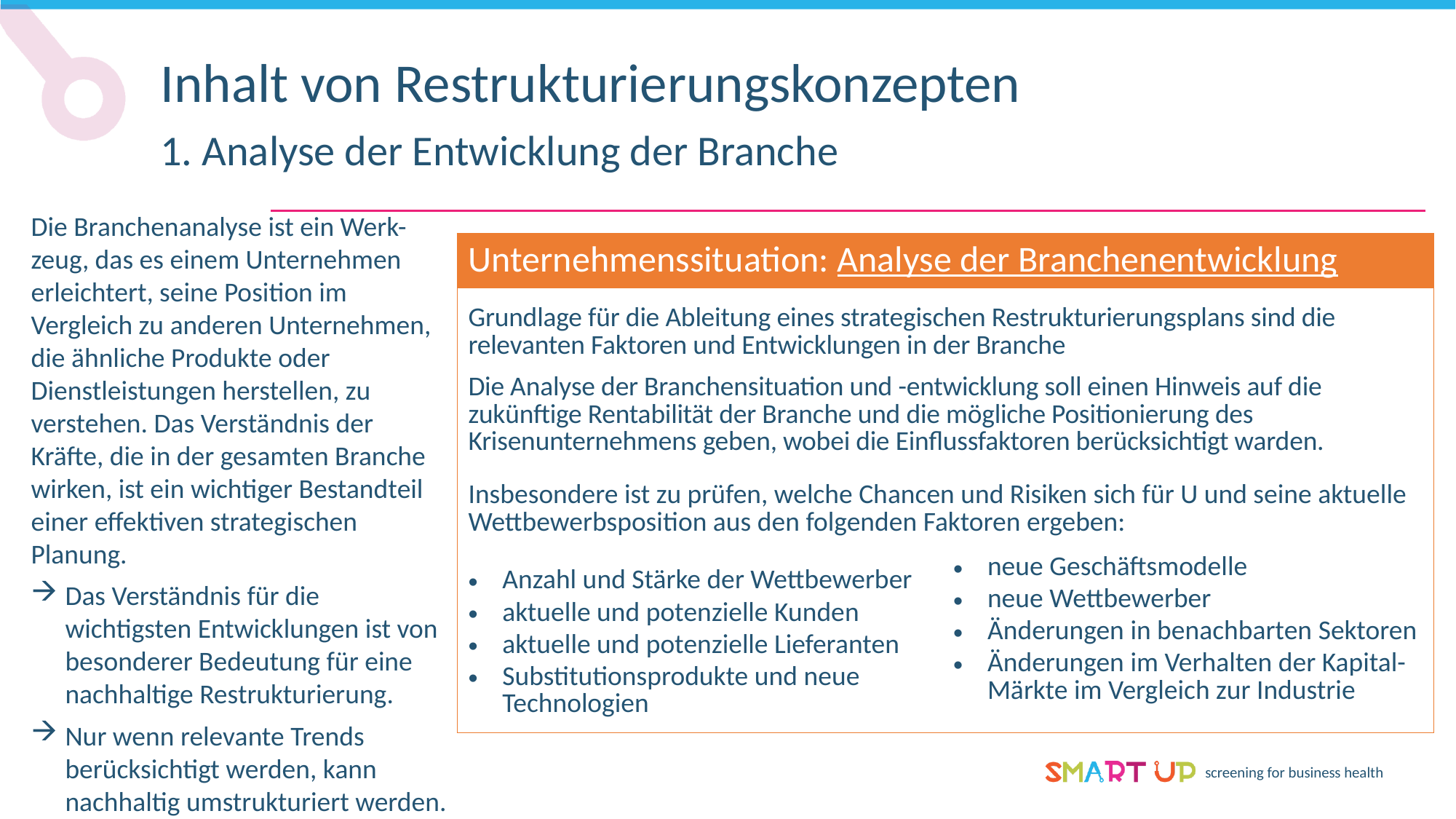

Inhalt von Restrukturierungskonzepten
1. Analyse der Entwicklung der Branche
Die Branchenanalyse ist ein Werk-zeug, das es einem Unternehmen erleichtert, seine Position im Vergleich zu anderen Unternehmen, die ähnliche Produkte oder Dienstleistungen herstellen, zu verstehen. Das Verständnis der Kräfte, die in der gesamten Branche wirken, ist ein wichtiger Bestandteil einer effektiven strategischen Planung.
Das Verständnis für die wichtigsten Entwicklungen ist von besonderer Bedeutung für eine nachhaltige Restrukturierung.
Nur wenn relevante Trends
berücksichtigt werden, kann nachhaltig umstrukturiert werden.
| Unternehmenssituation: Analyse der Branchenentwicklung |  |
| --- | --- |
| Grundlage für die Ableitung eines strategischen Restrukturierungsplans sind die relevanten Faktoren und Entwicklungen in der Branche |  |
| Die Analyse der Branchensituation und -entwicklung soll einen Hinweis auf die zukünftige Rentabilität der Branche und die mögliche Positionierung des Krisenunternehmens geben, wobei die Einflussfaktoren berücksichtigt warden. |  |
| Insbesondere ist zu prüfen, welche Chancen und Risiken sich für U und seine aktuelle Wettbewerbsposition aus den folgenden Faktoren ergeben: |  |
| Anzahl und Stärke der Wettbewerber aktuelle und potenzielle Kunden aktuelle und potenzielle Lieferanten Substitutionsprodukte und neue Technologien | neue Geschäftsmodelle neue Wettbewerber Änderungen in benachbarten Sektoren Änderungen im Verhalten der Kapital-Märkte im Vergleich zur Industrie |
Liquidation